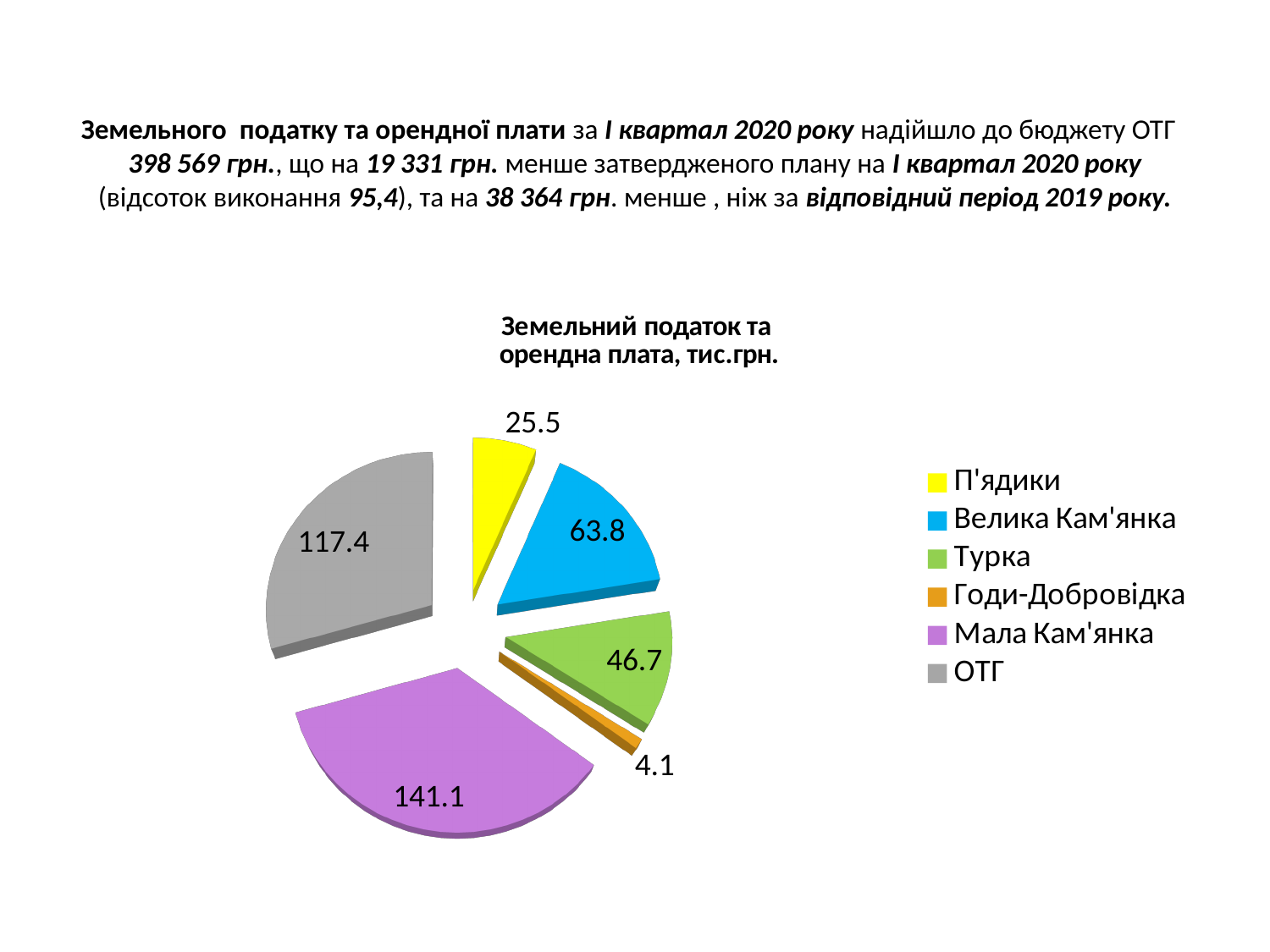

# Земельного  податку та орендної плати за І квартал 2020 року надійшло до бюджету ОТГ 398 569 грн., що на 19 331 грн. менше затвердженого плану на І квартал 2020 року (відсоток виконання 95,4), та на 38 364 грн. менше , ніж за відповідний період 2019 року.

[unsupported chart]